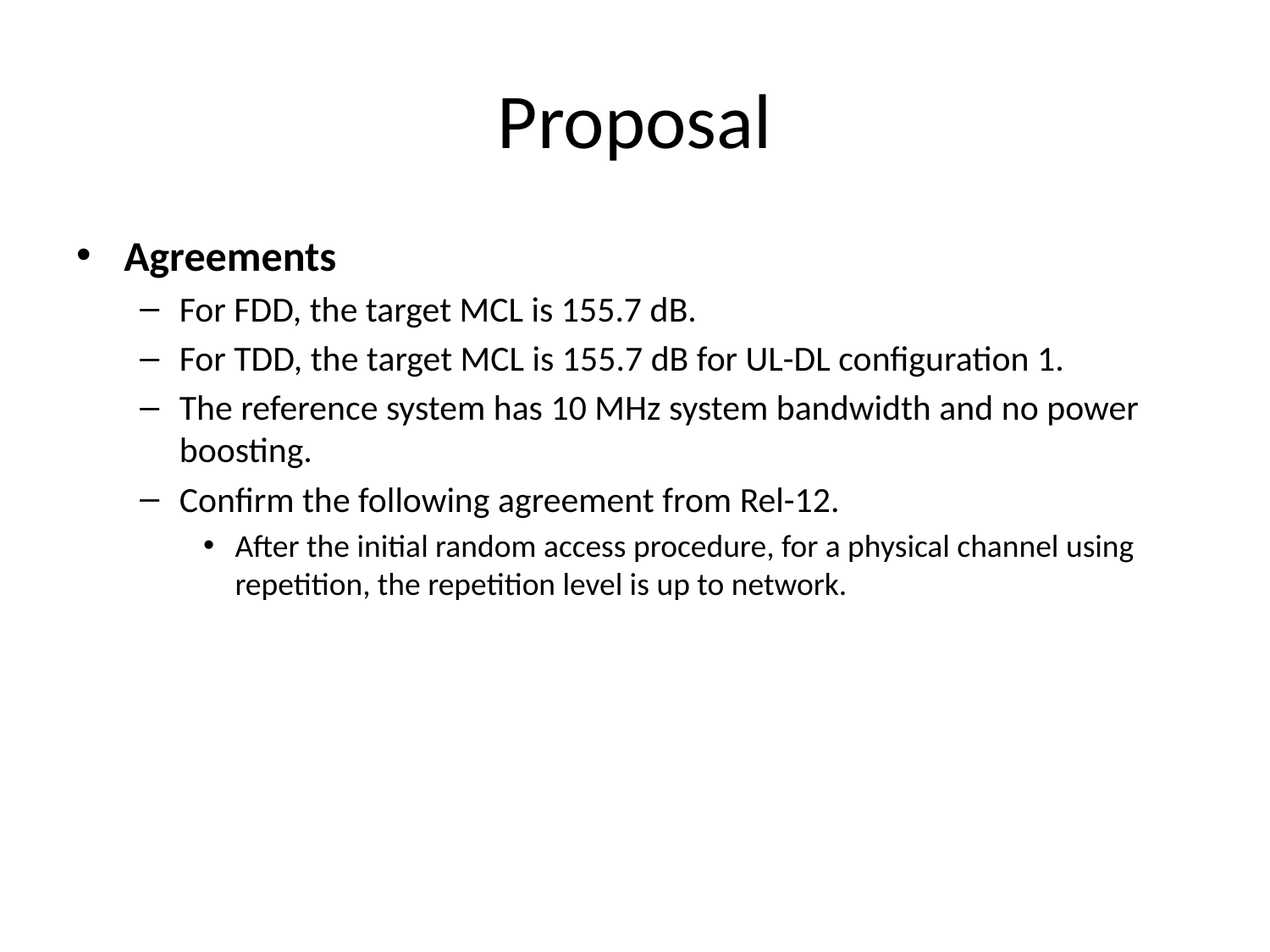

# Proposal
Agreements
For FDD, the target MCL is 155.7 dB.
For TDD, the target MCL is 155.7 dB for UL-DL configuration 1.
The reference system has 10 MHz system bandwidth and no power boosting.
Confirm the following agreement from Rel-12.
After the initial random access procedure, for a physical channel using repetition, the repetition level is up to network.